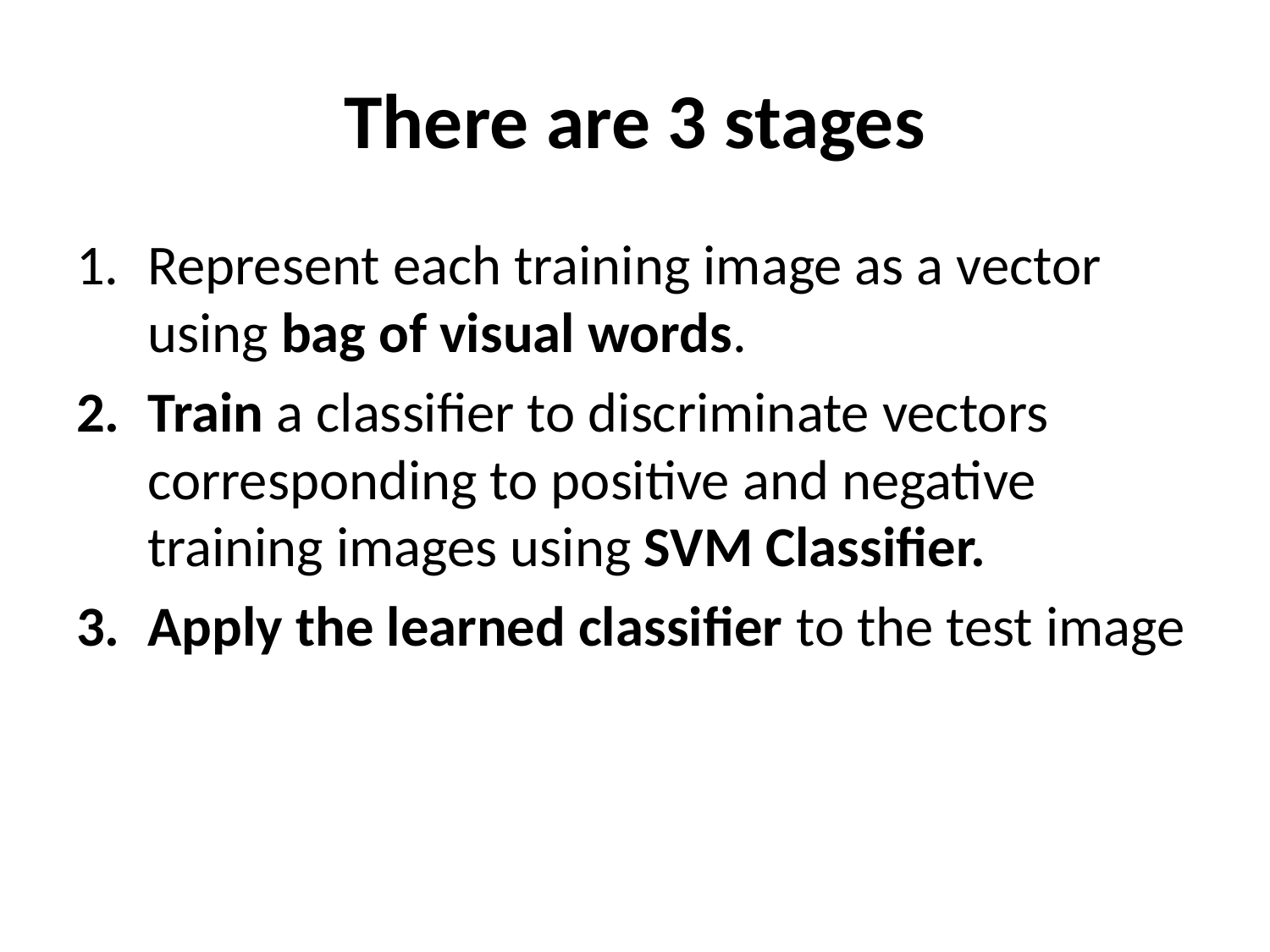

# There are 3 stages
Represent each training image as a vector using bag of visual words.
Train a classifier to discriminate vectors corresponding to positive and negative training images using SVM Classifier.
Apply the learned classifier to the test image